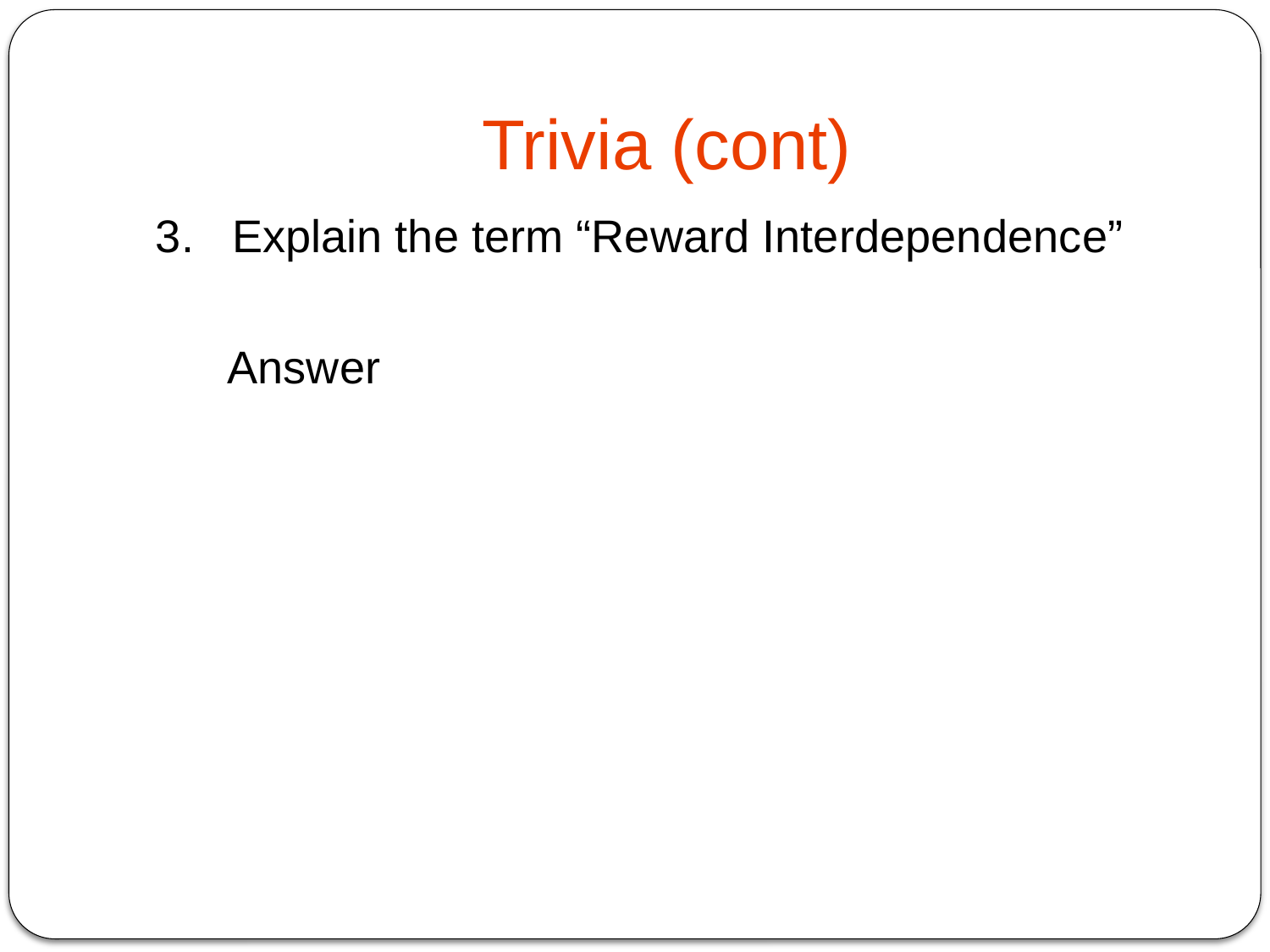

# Trivia (cont)
3.   Explain the term “Reward Interdependence”

	Answer